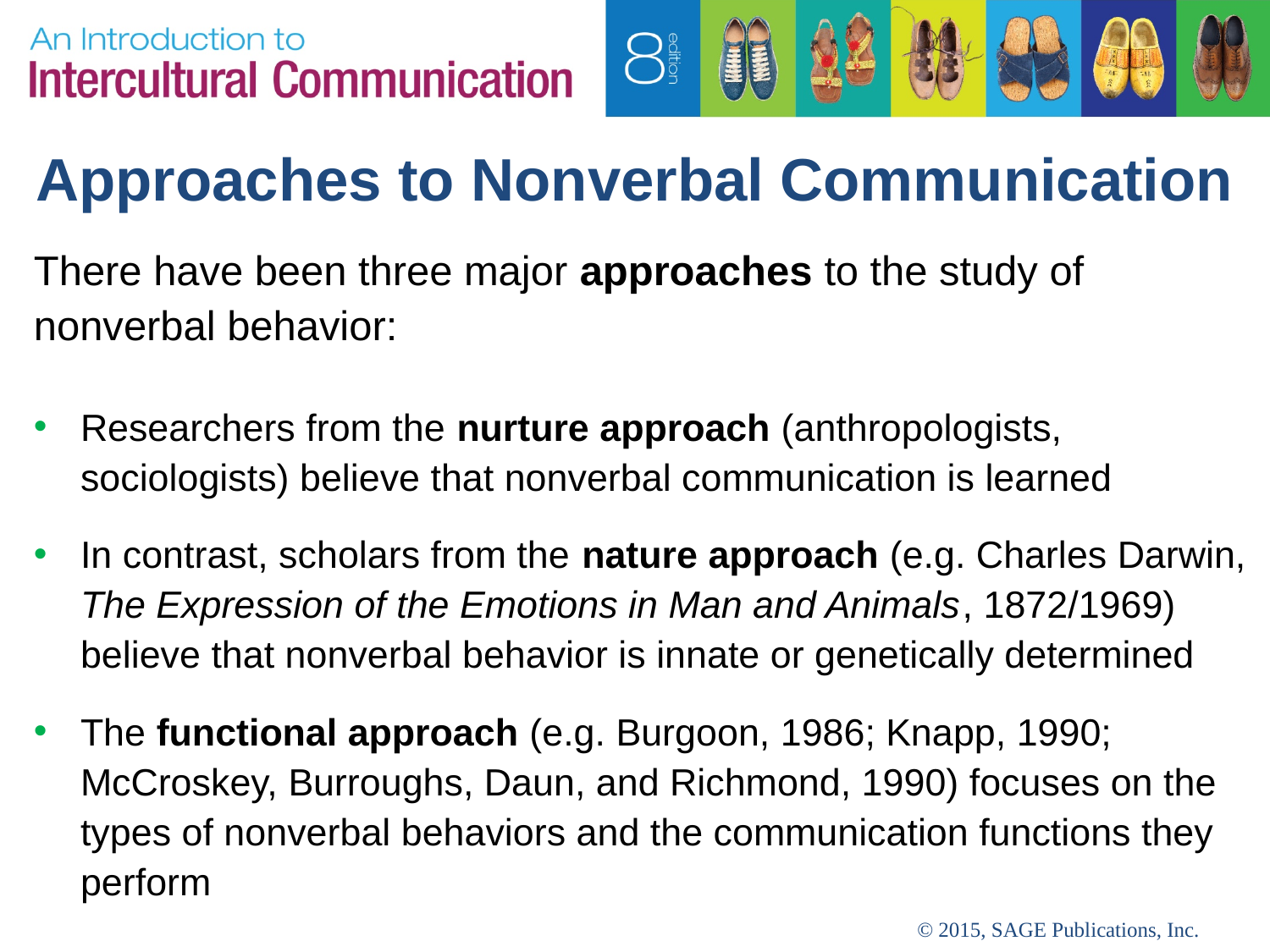

# Approaches to Nonverbal Communication
There have been three major approaches to the study of nonverbal behavior:

Researchers from the nurture approach (anthropologists, sociologists) believe that nonverbal communication is learned

In contrast, scholars from the nature approach (e.g. Charles Darwin, The Expression of the Emotions in Man and Animals, 1872/1969) believe that nonverbal behavior is innate or genetically determined

The functional approach (e.g. Burgoon, 1986; Knapp, 1990; McCroskey, Burroughs, Daun, and Richmond, 1990) focuses on the types of nonverbal behaviors and the communication functions they perform
© 2015, SAGE Publications, Inc.